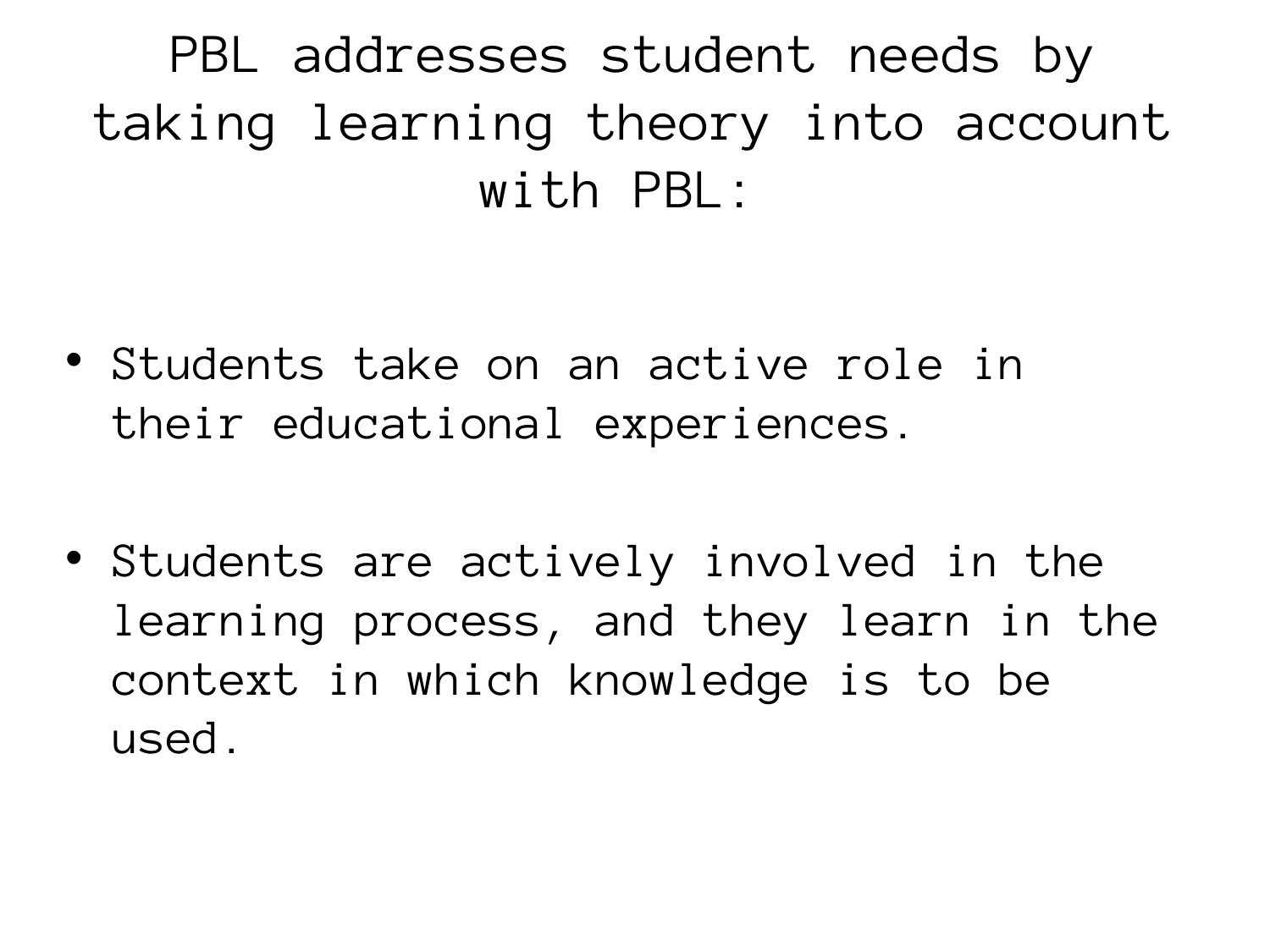

# PBL addresses student needs by taking learning theory into account with PBL:
Students take on an active role in their educational experiences.

Students are actively involved in the learning process, and they learn in the context in which knowledge is to be used.